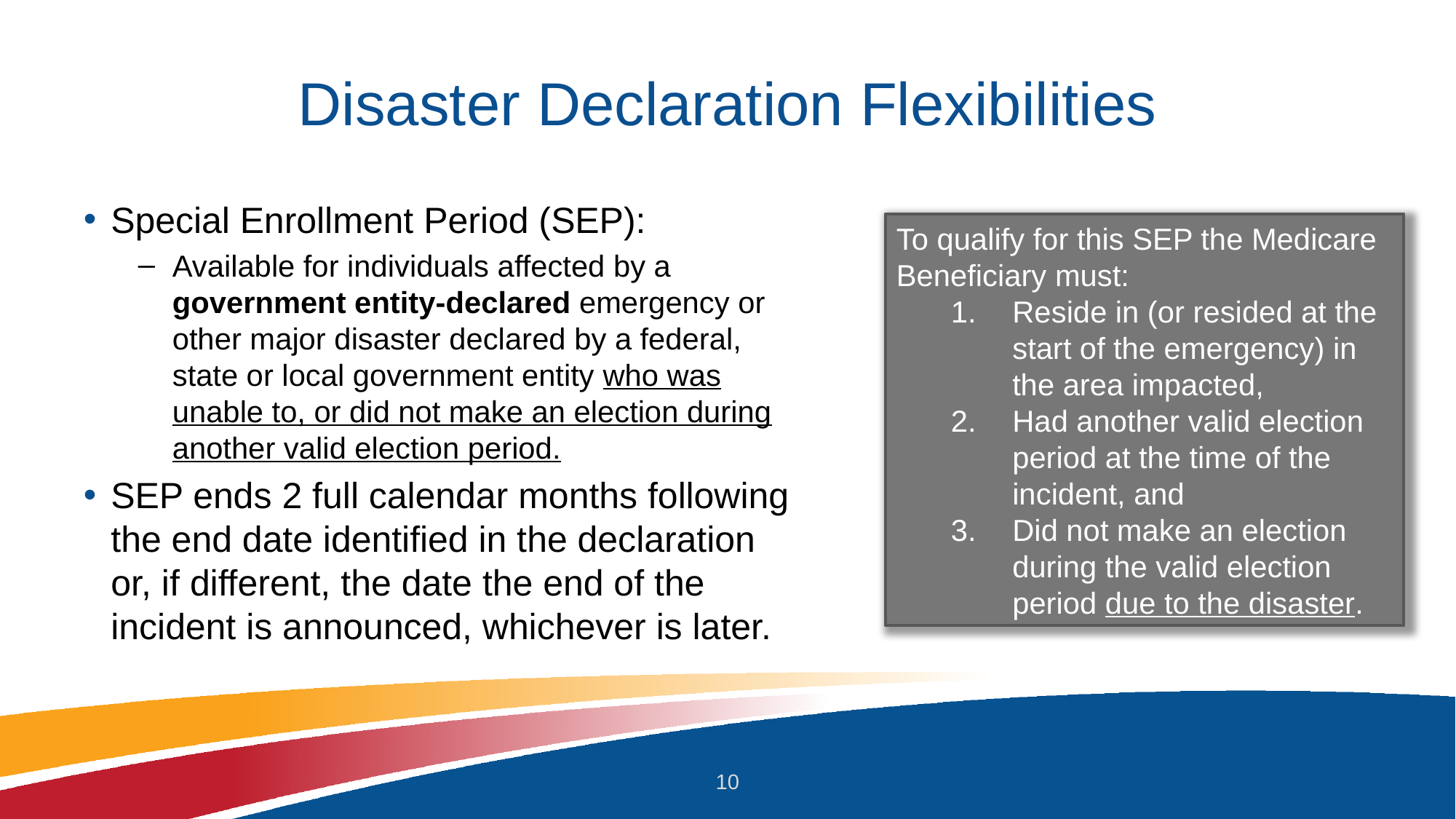

# Disaster Declaration Flexibilities
Special Enrollment Period (SEP):
Available for individuals affected by a government entity-declared emergency or other major disaster declared by a federal, state or local government entity who was unable to, or did not make an election during another valid election period.
SEP ends 2 full calendar months following the end date identified in the declaration or, if different, the date the end of the incident is announced, whichever is later.
To qualify for this SEP the Medicare Beneficiary must:
Reside in (or resided at the start of the emergency) in the area impacted,
Had another valid election period at the time of the incident, and
Did not make an election during the valid election period due to the disaster.
10